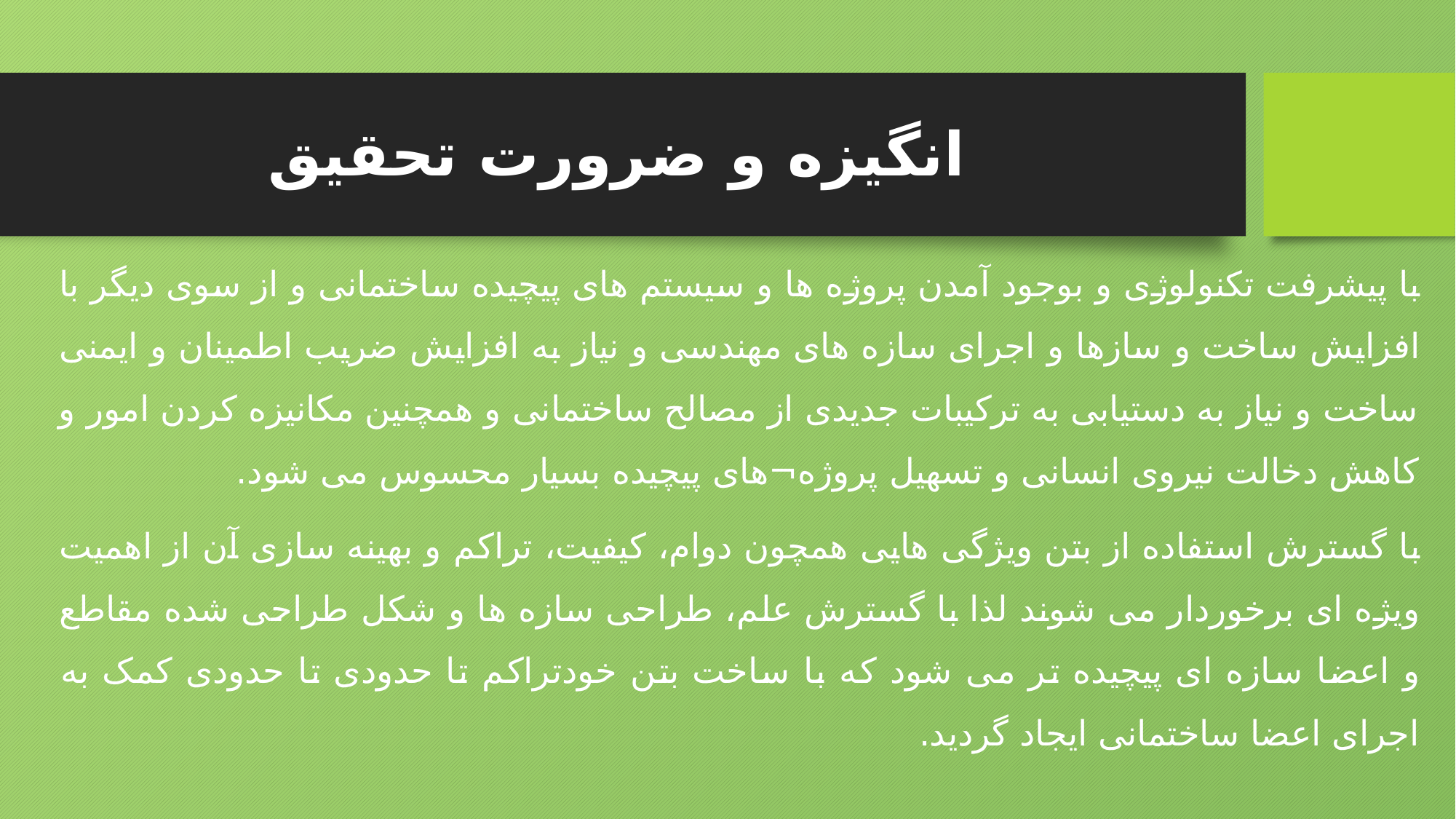

# انگیزه و ضرورت تحقیق
با پیشرفت تکنولوژی و بوجود آمدن پروژه ها و سیستم های پیچیده ساختمانی و از سوی دیگر با افزایش ساخت و سازها و اجرای سازه های مهندسی و نیاز به افزایش ضریب اطمینان و ایمنی ساخت و نیاز به دستیابی به ترکیبات جدیدی از مصالح ساختمانی و همچنین مکانیزه کردن امور و کاهش دخالت نیروی انسانی و تسهیل پروژه¬های پیچیده بسیار محسوس می شود.
با گسترش استفاده از بتن ویژگی هایی همچون دوام، کیفیت، تراکم و بهینه سازی آن از اهمیت ویژه ای برخوردار می شوند لذا با گسترش علم، طراحی سازه ها و شکل طراحی شده مقاطع و اعضا سازه ای پیچیده تر می شود که با ساخت بتن خودتراکم تا حدودی تا حدودی کمک به اجرای اعضا ساختمانی ایجاد گردید.